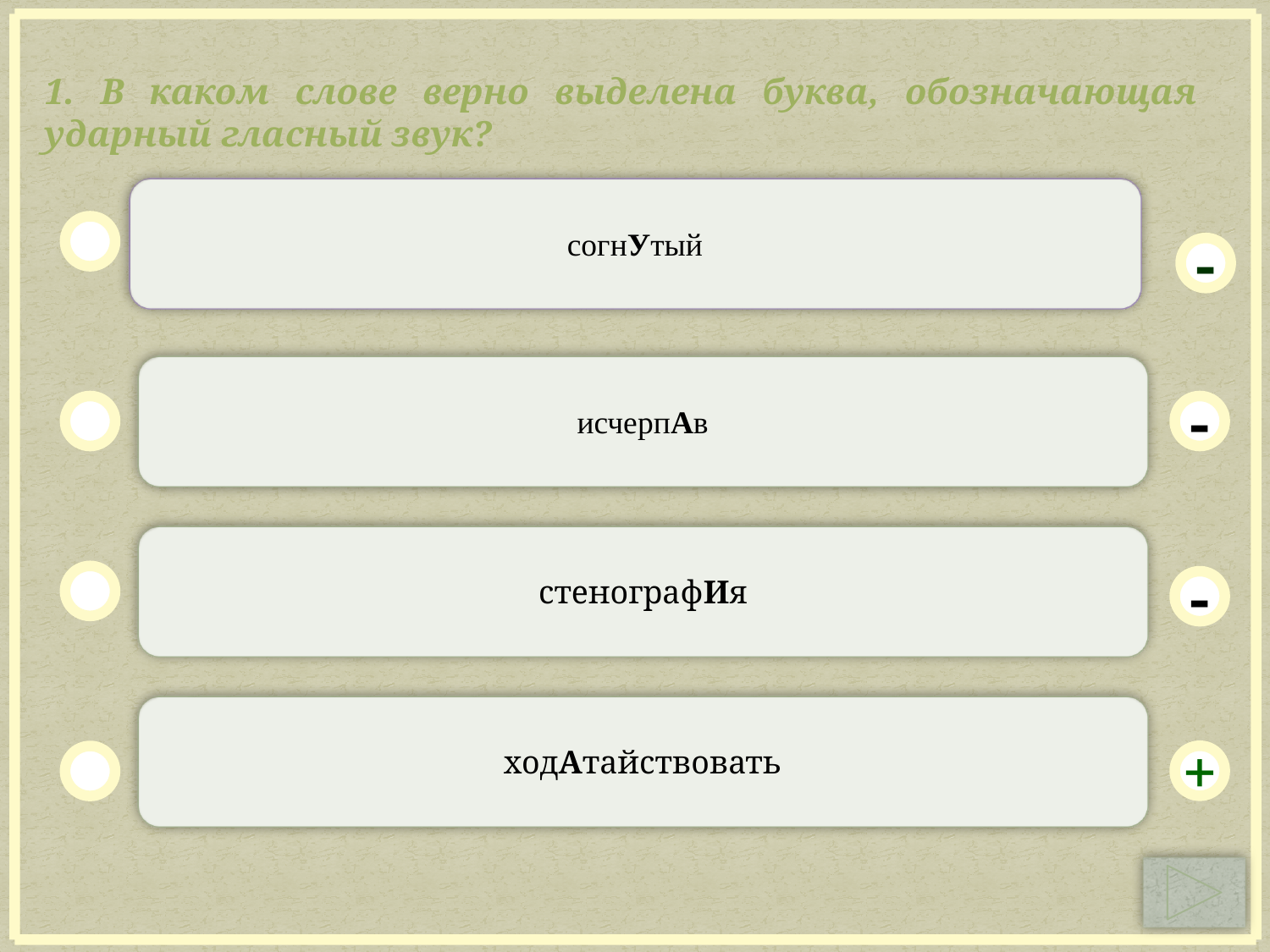

1. В каком слове верно выделена буква, обозначающая ударный гласный звук?

согнУтый

-
исчерпАв

-
стенографИя

-
ходАтайствовать
+